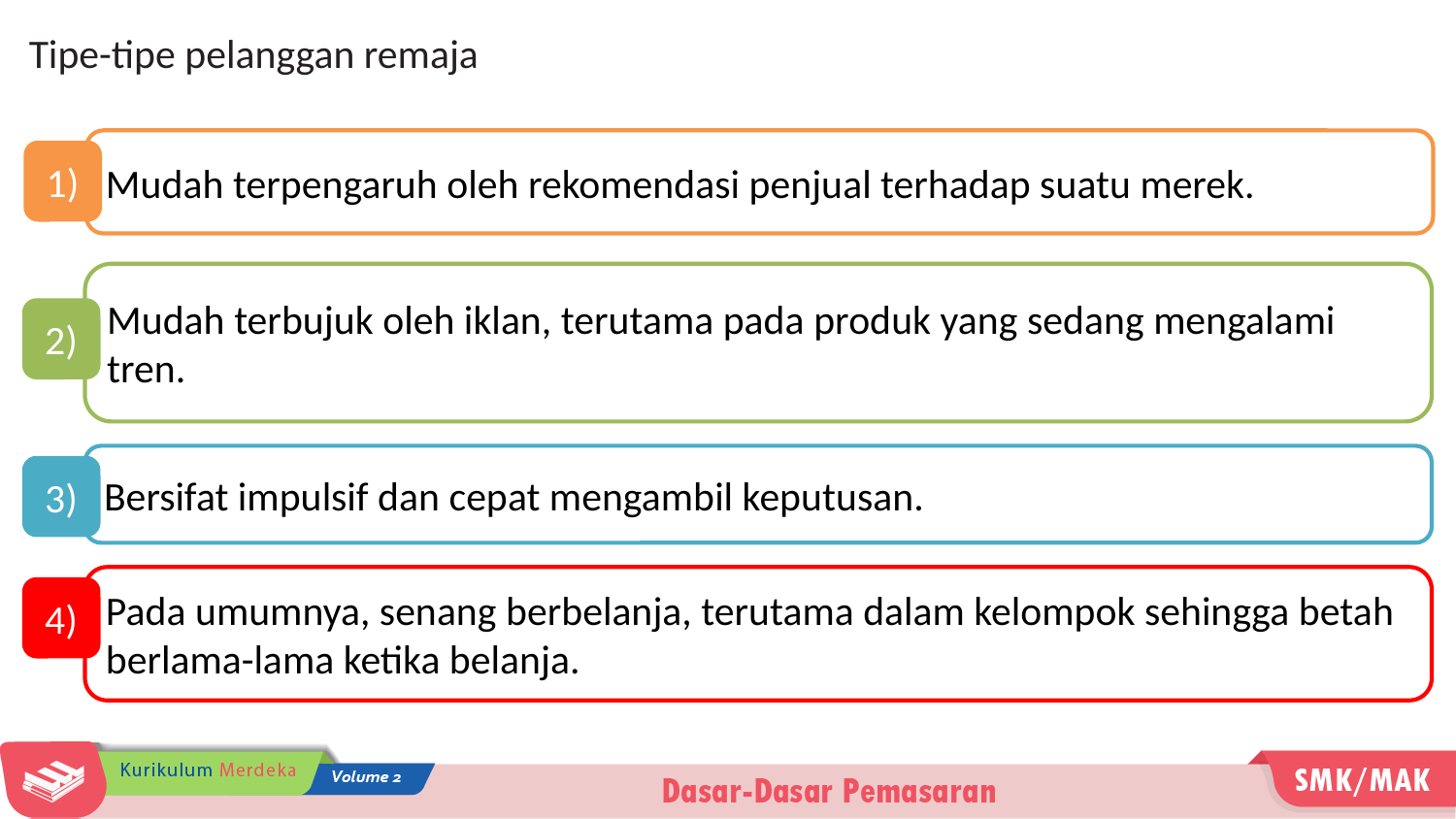

Tipe-tipe pelanggan remaja
Mudah terpengaruh oleh rekomendasi penjual terhadap suatu merek.
1)
Mudah terbujuk oleh iklan, terutama pada produk yang sedang mengalami tren.
2)
Bersifat impulsif dan cepat mengambil keputusan.
3)
Pada umumnya, senang berbelanja, terutama dalam kelompok sehingga betah berlama-lama ketika belanja.
4)